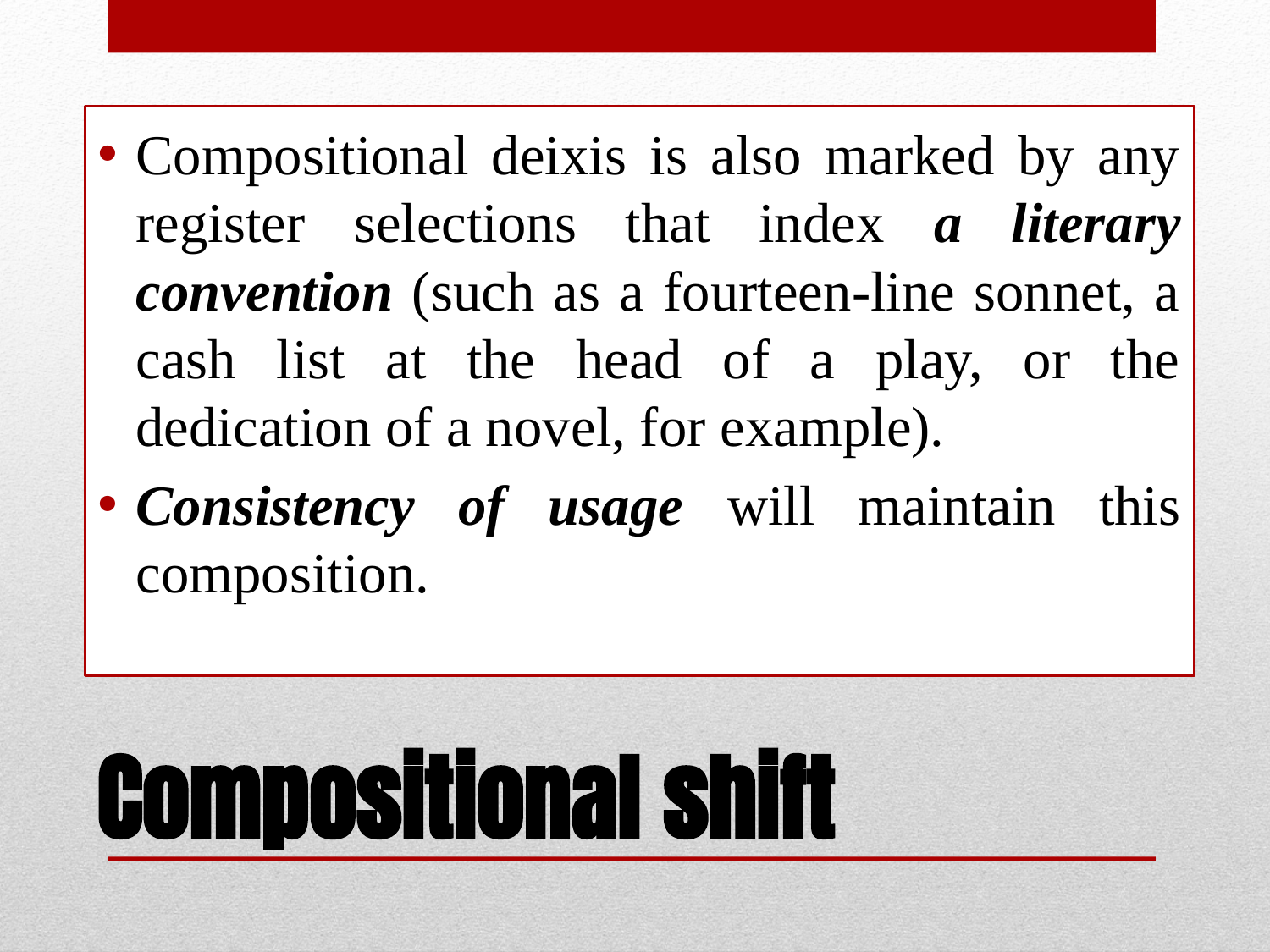

Compositional deixis is also marked by any register selections that index a literary convention (such as a fourteen-line sonnet, a cash list at the head of a play, or the dedication of a novel, for example).
Consistency of usage will maintain this composition.

Compositional shift